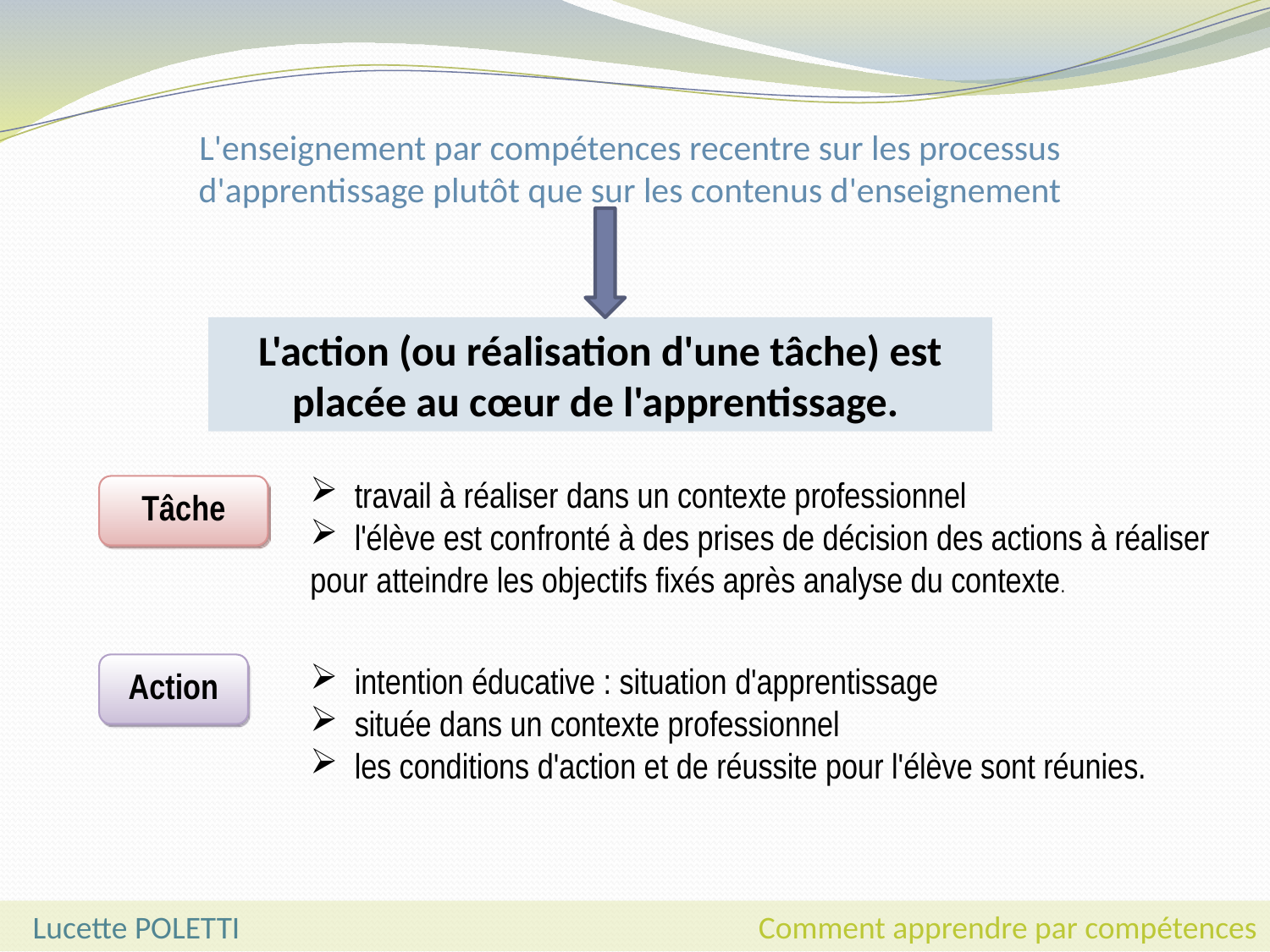

L'enseignement par compétences recentre sur les processus d'apprentissage plutôt que sur les contenus d'enseignement

L'action (ou réalisation d'une tâche) est placée au cœur de l'apprentissage.
  travail à réaliser dans un contexte professionnel
  l'élève est confronté à des prises de décision des actions à réaliser pour atteindre les objectifs fixés après analyse du contexte.
Tâche
  intention éducative : situation d'apprentissage
  située dans un contexte professionnel
  les conditions d'action et de réussite pour l'élève sont réunies.
Action